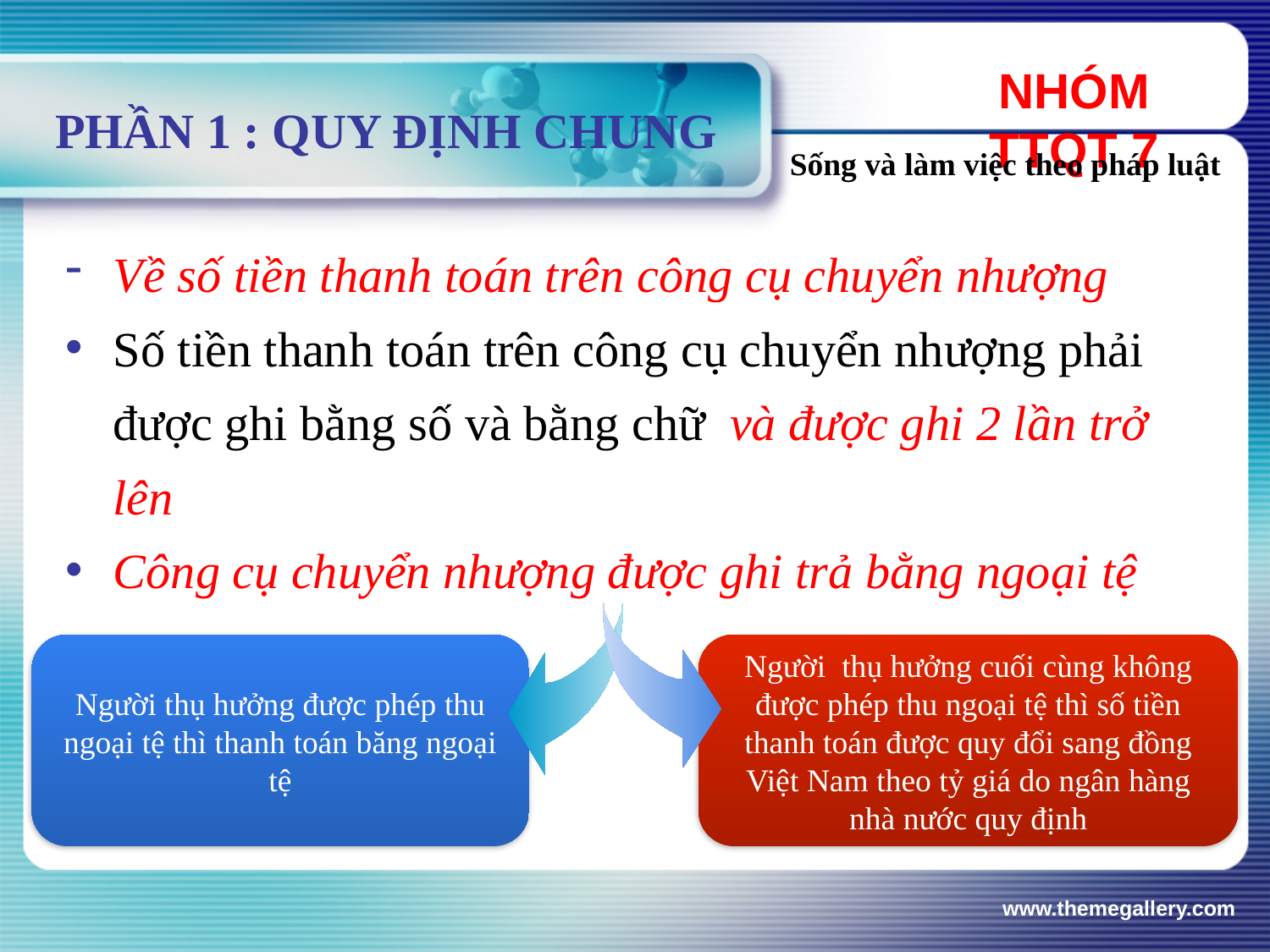

NHÓM TTQT 7
Sống và làm việc theo pháp luật
# PHẦN 1 : QUY ĐỊNH CHUNG
Về số tiền thanh toán trên công cụ chuyển nhượng
Số tiền thanh toán trên công cụ chuyển nhượng phải được ghi bằng số và bằng chữ  và được ghi 2 lần trở lên
Công cụ chuyển nhượng được ghi trả bằng ngoại tệ

Người thụ hưởng được phép thu ngoại tệ thì thanh toán băng ngoại tệ
Người  thụ hưởng cuối cùng không được phép thu ngoại tệ thì số tiền thanh toán được quy đổi sang đồng Việt Nam theo tỷ giá do ngân hàng nhà nước quy định
www.themegallery.com